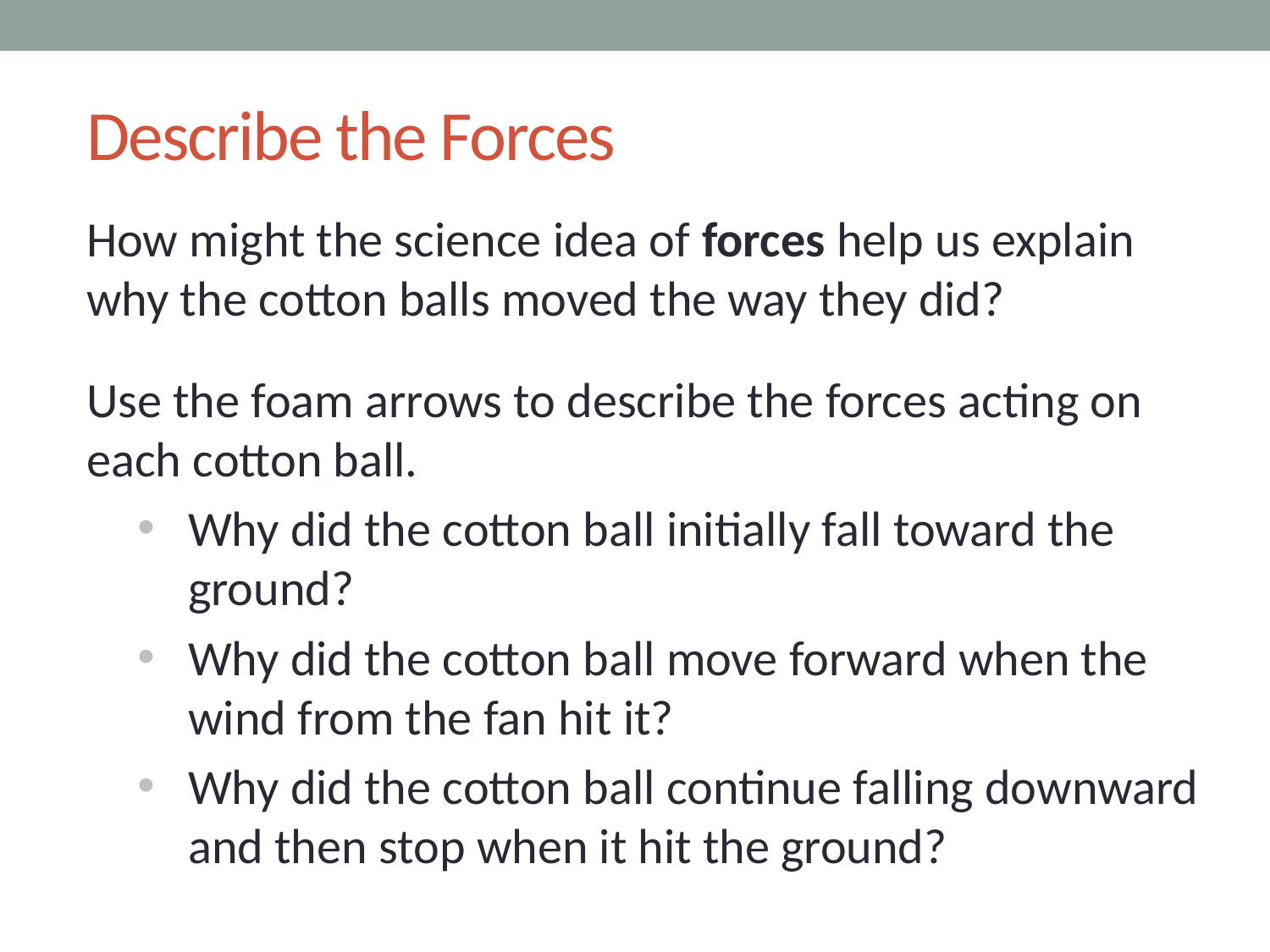

# Describe the Forces
How might the science idea of forces help us explain why the cotton balls moved the way they did?
Use the foam arrows to describe the forces acting on each cotton ball.
Why did the cotton ball initially fall toward the ground?
Why did the cotton ball move forward when the wind from the fan hit it?
Why did the cotton ball continue falling downward and then stop when it hit the ground?